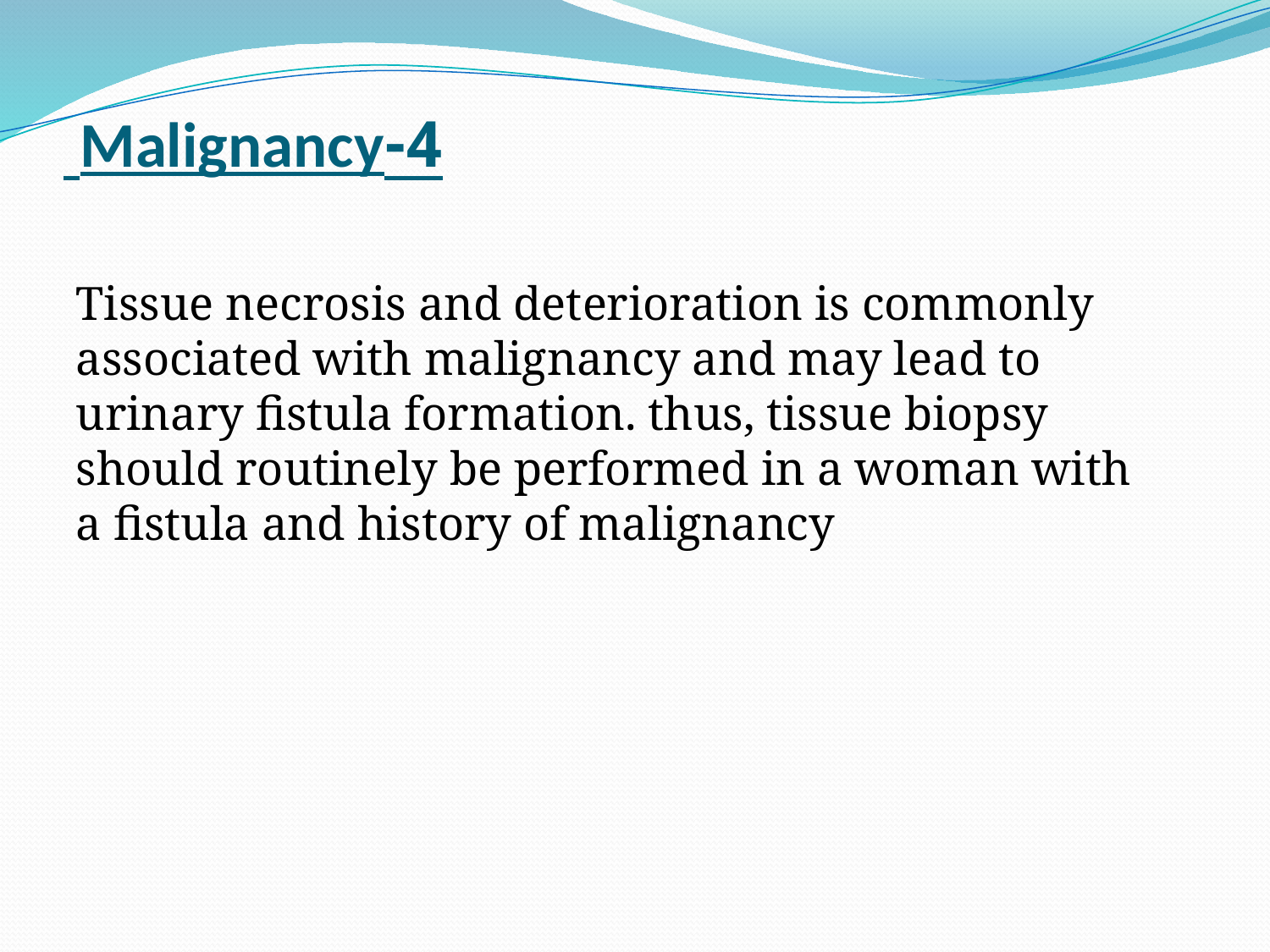

# 4-Malignancy
Tissue necrosis and deterioration is commonly associated with malignancy and may lead to urinary fistula formation. thus, tissue biopsy should routinely be performed in a woman with a fistula and history of malignancy